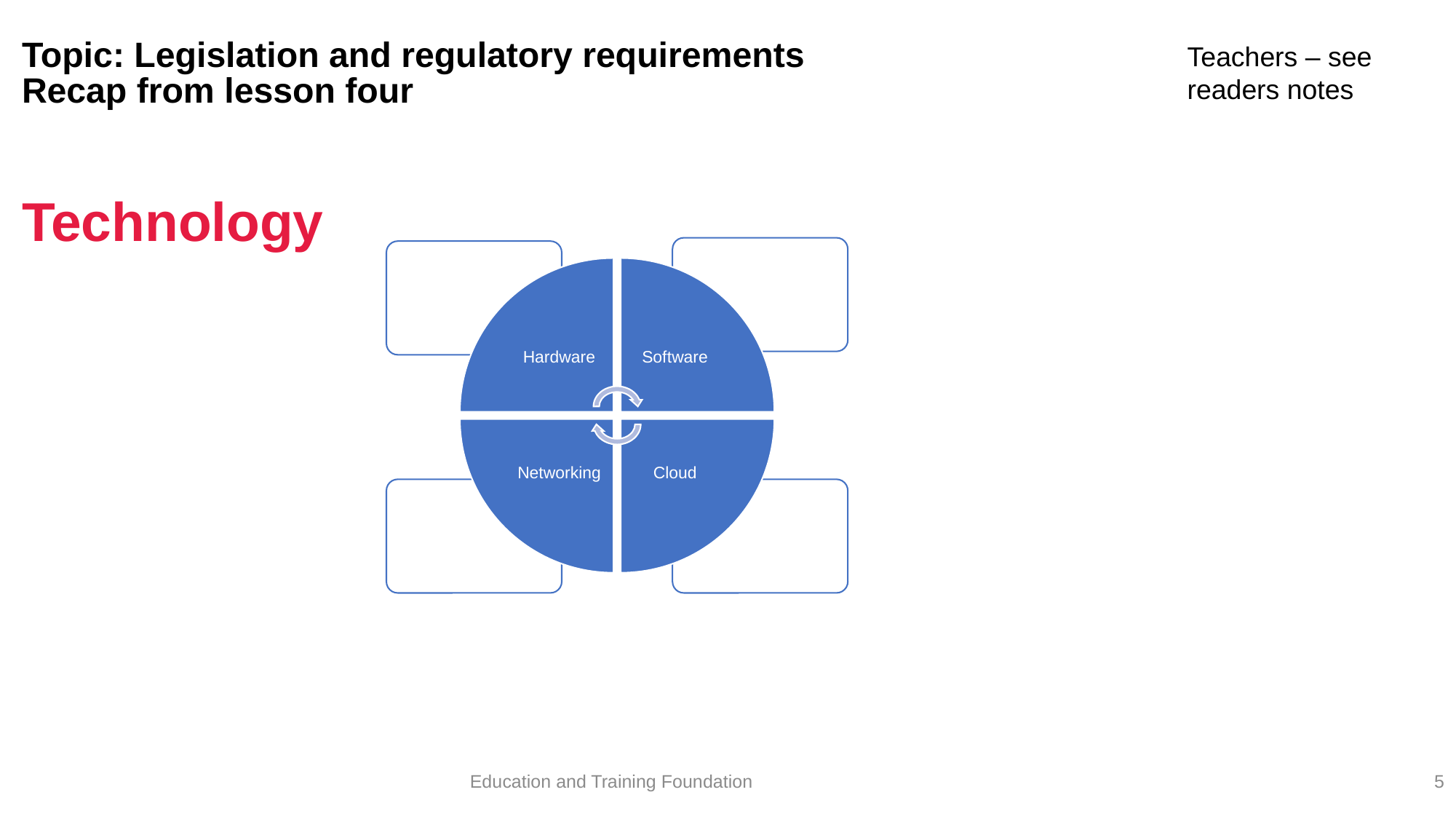

Teachers – see readers notes
# Topic: Legislation and regulatory requirements Recap from lesson four
Technology

Hardware
Software
Cloud
Networking
Education and Training Foundation
5